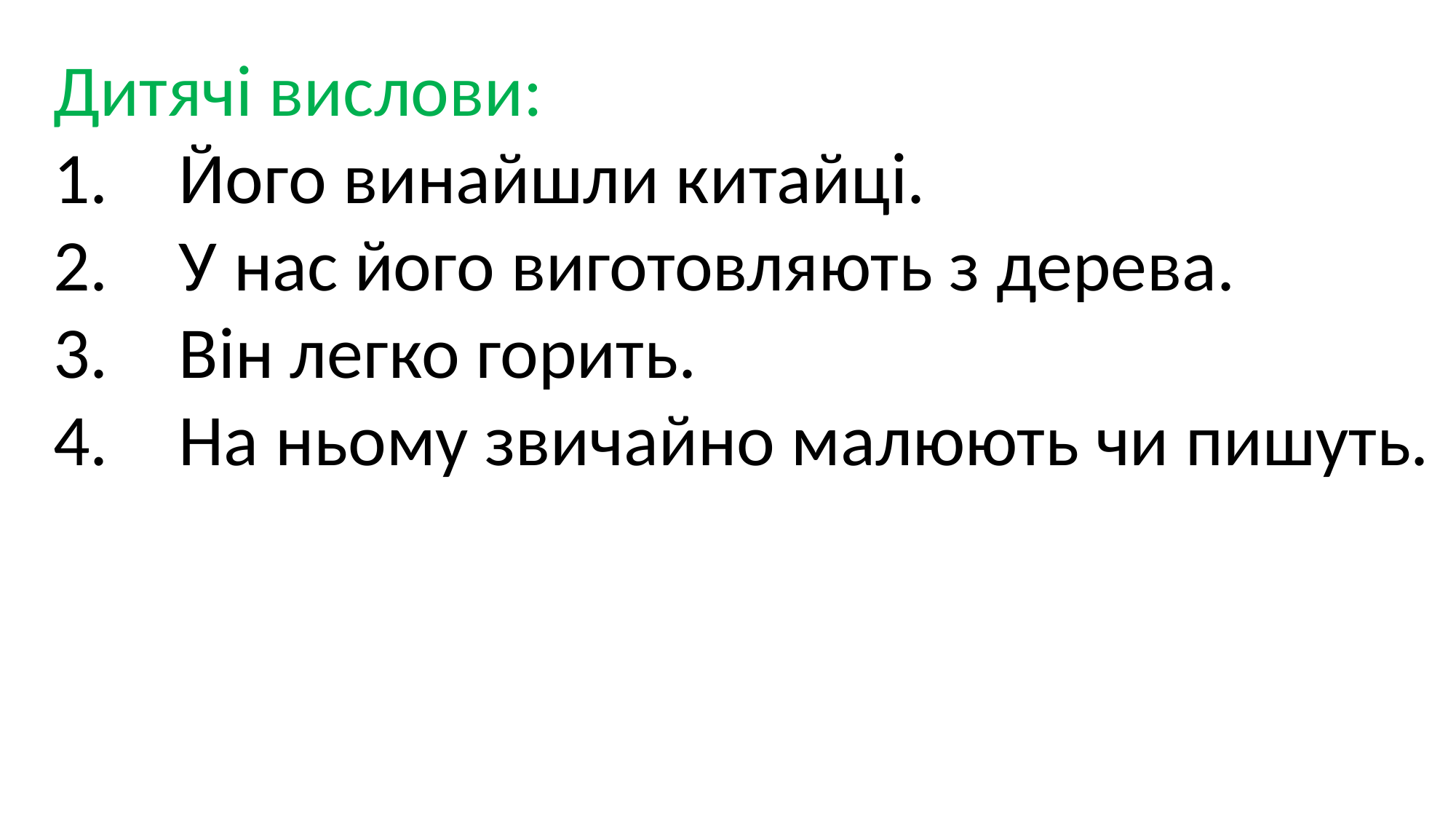

Дитячі вислови:
 Його винайшли китайці.
 У нас його виготовляють з дерева.
 Він легко горить.
 На ньому звичайно малюють чи пишуть.